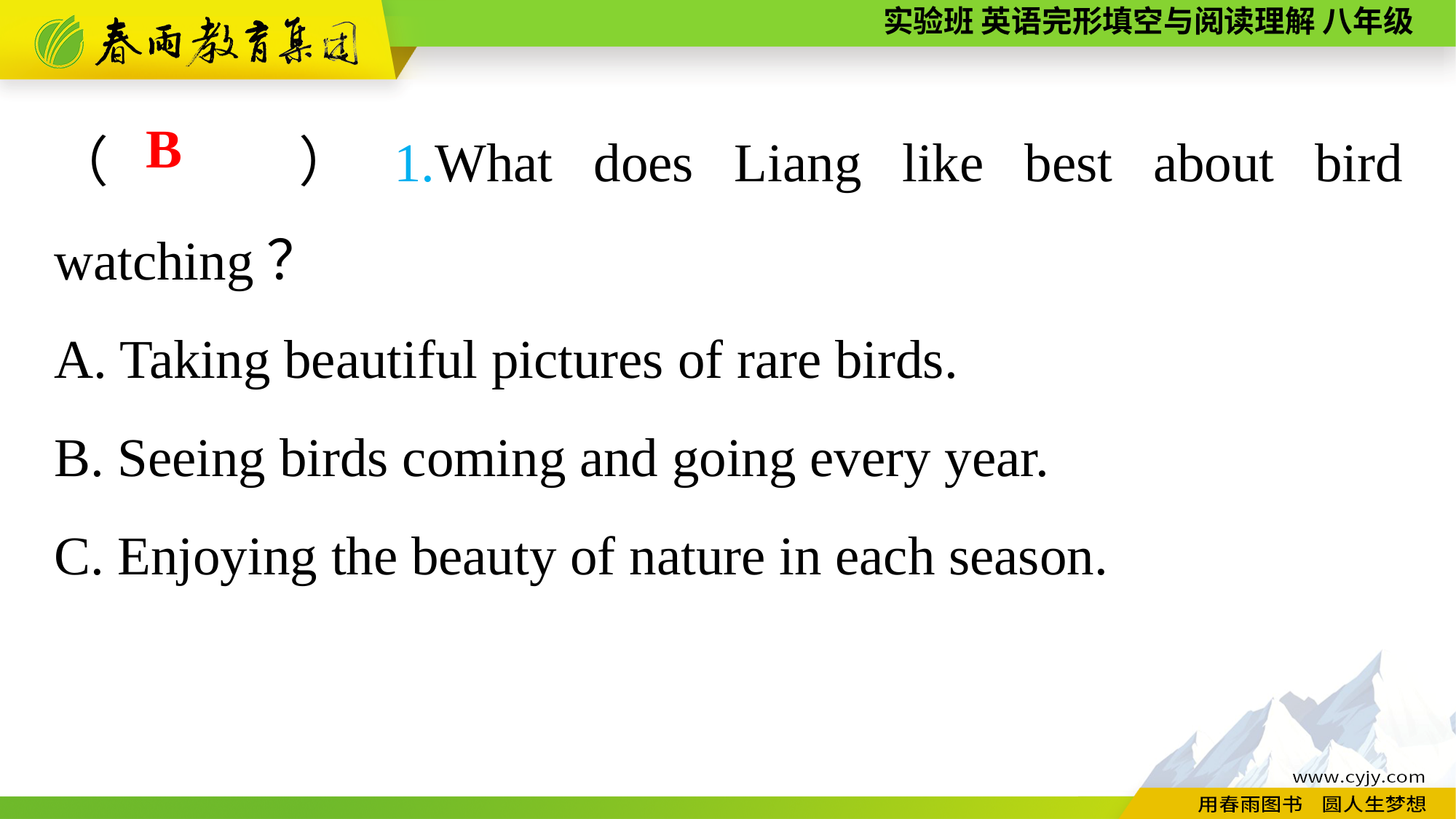

（　　）1.What does Liang like best about bird watching？
A. Taking beautiful pictures of rare birds.
B. Seeing birds coming and going every year.
C. Enjoying the beauty of nature in each season.
B